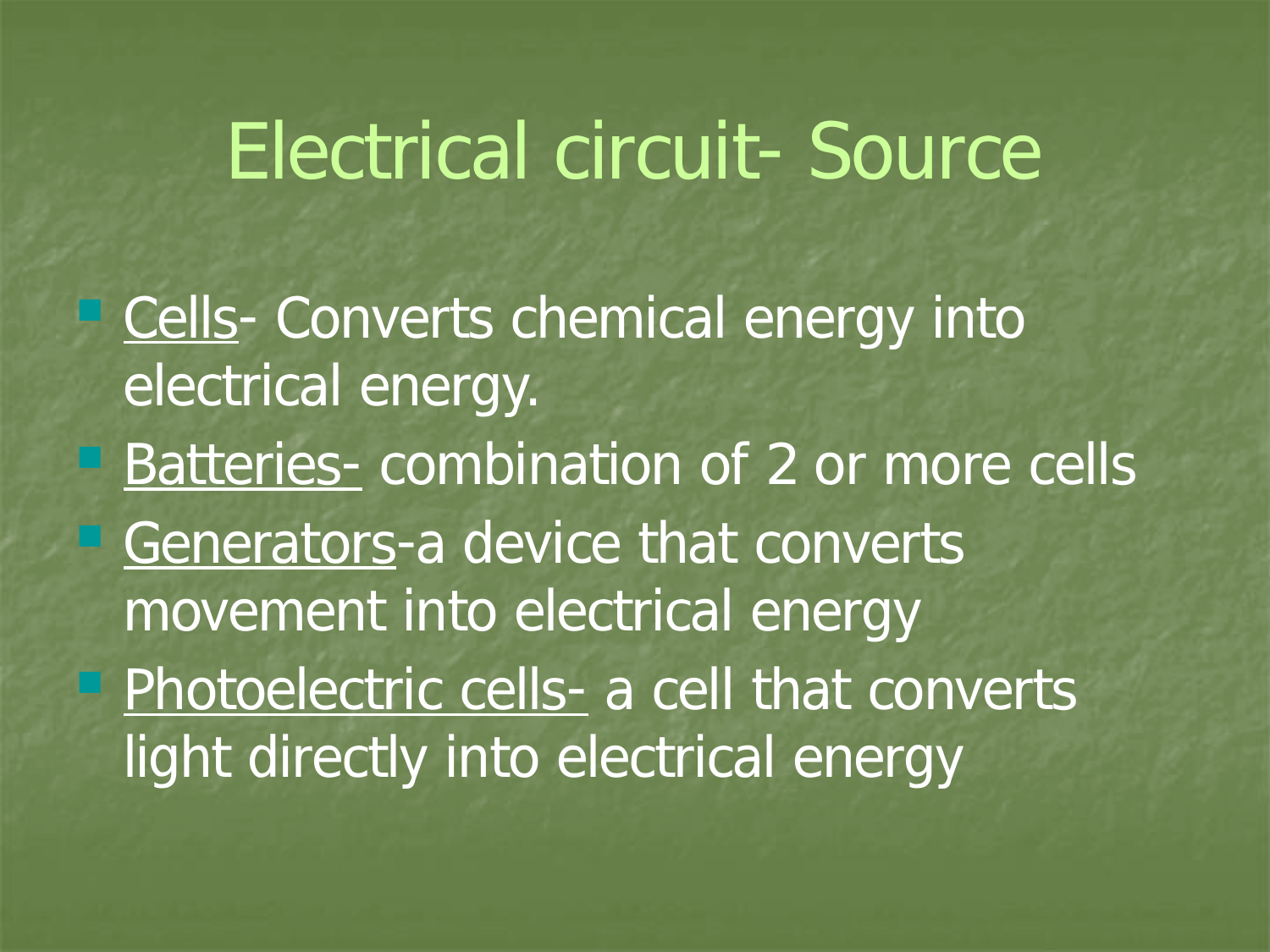

# Electrical circuit- Source
Cells- Converts chemical energy into electrical energy.
Batteries- combination of 2 or more cells
Generators-a device that converts movement into electrical energy
Photoelectric cells- a cell that converts light directly into electrical energy